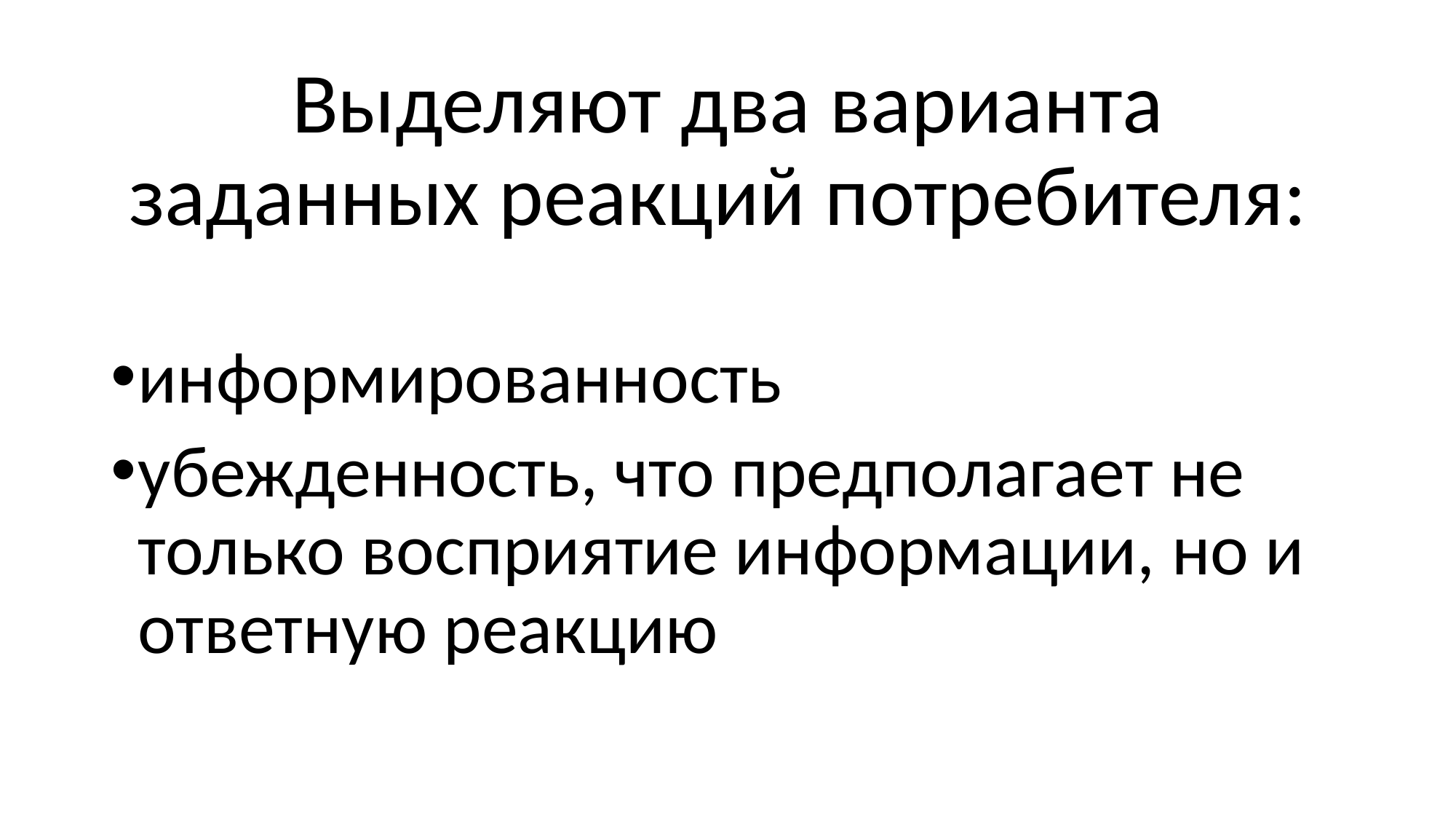

# Выделяют два варианта заданных реакций потребителя:
информированность
убежденность, что предполагает не только восприятие информации, но и ответную реакцию